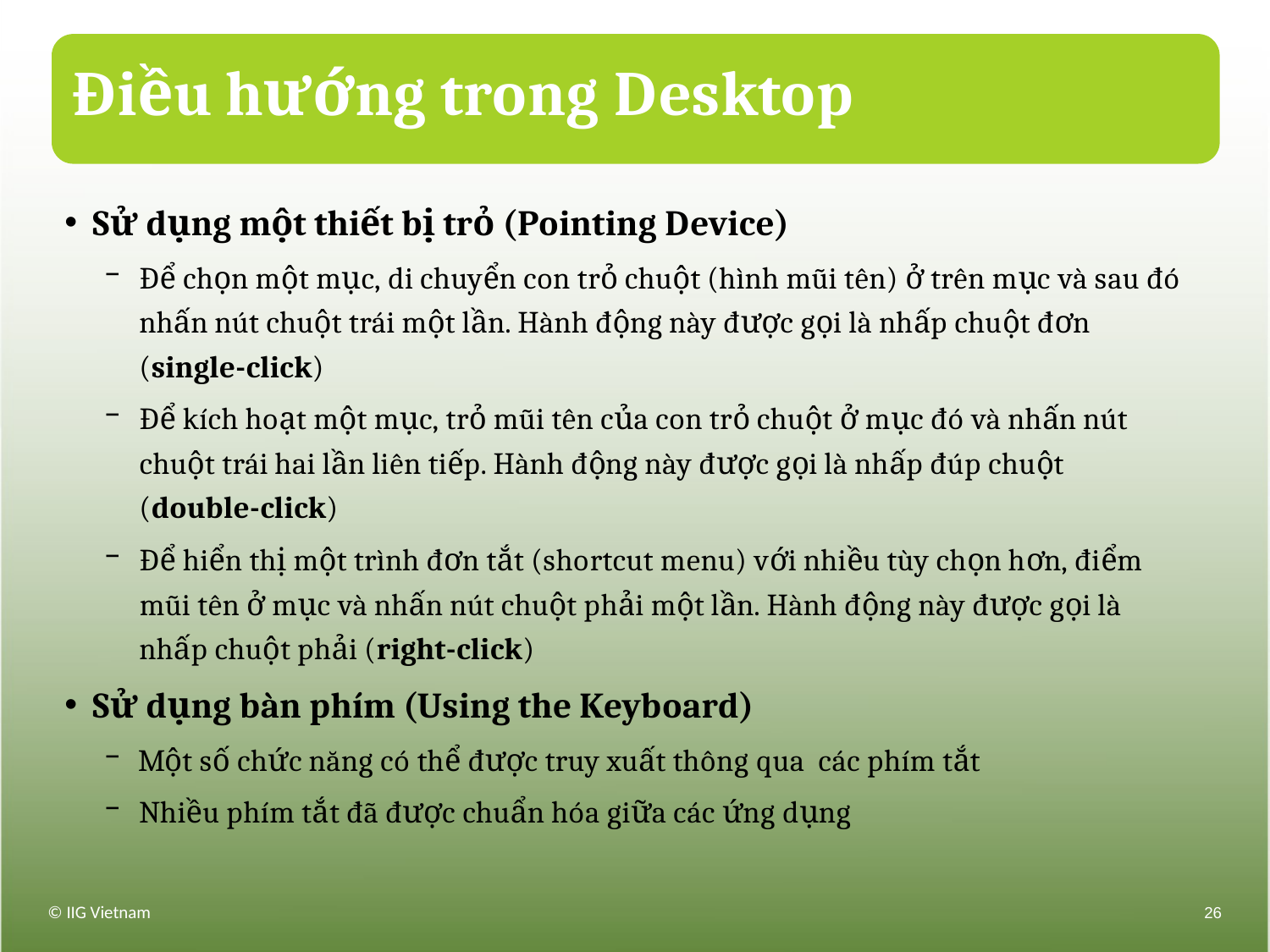

# Điều hướng trong Desktop
Sử dụng một thiết bị trỏ (Pointing Device)
Để chọn một mục, di chuyển con trỏ chuột (hình mũi tên) ở trên mục và sau đó nhấn nút chuột trái một lần. Hành động này được gọi là nhấp chuột đơn (single-click)
Để kích hoạt một mục, trỏ mũi tên của con trỏ chuột ở mục đó và nhấn nút chuột trái hai lần liên tiếp. Hành động này được gọi là nhấp đúp chuột (double-click)
Để hiển thị một trình đơn tắt (shortcut menu) với nhiều tùy chọn hơn, điểm mũi tên ở mục và nhấn nút chuột phải một lần. Hành động này được gọi là nhấp chuột phải (right-click)
Sử dụng bàn phím (Using the Keyboard)
Một số chức năng có thể được truy xuất thông qua  các phím tắt
Nhiều phím tắt đã được chuẩn hóa giữa các ứng dụng
© IIG Vietnam
26